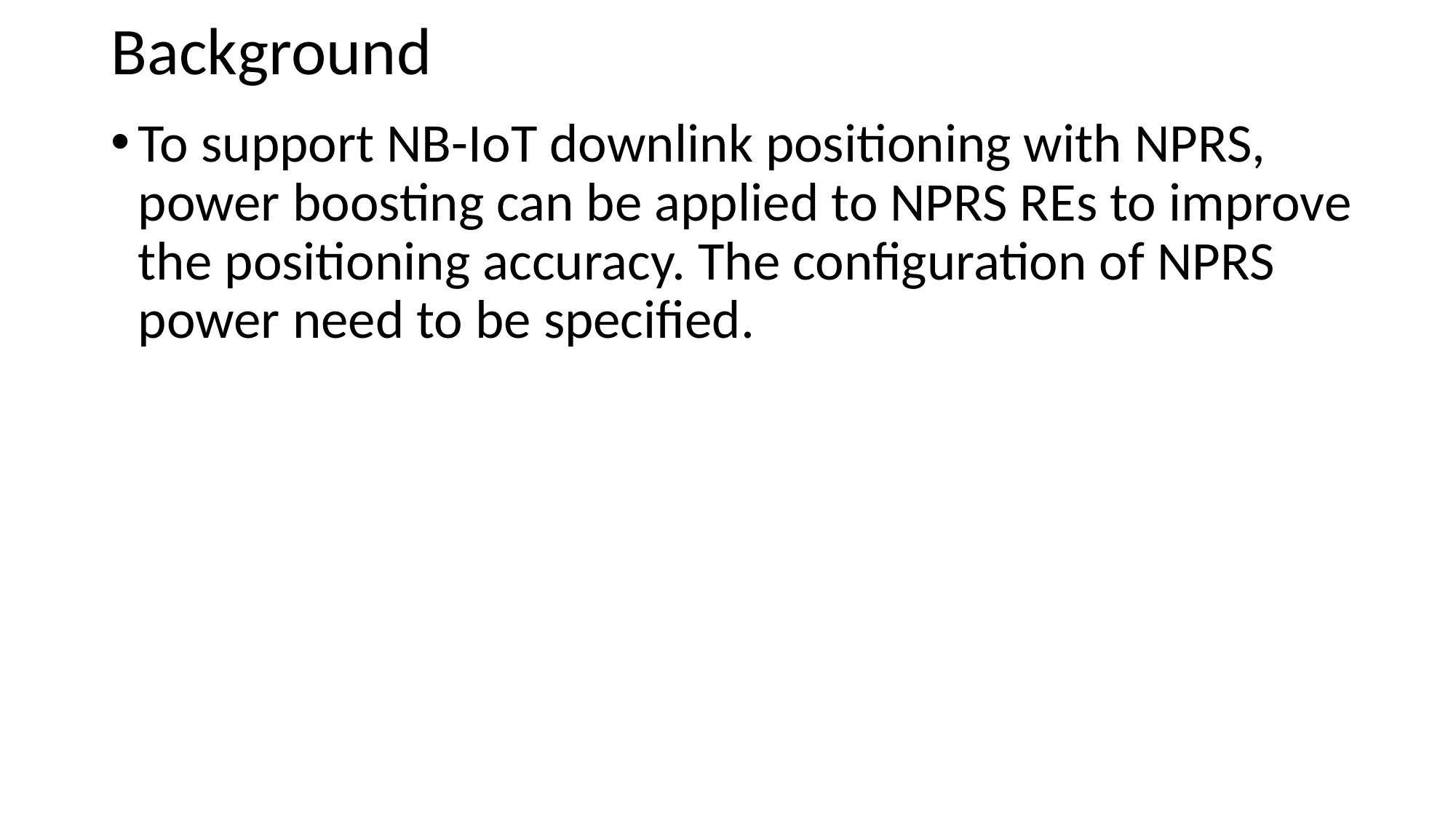

# Background
To support NB-IoT downlink positioning with NPRS, power boosting can be applied to NPRS REs to improve the positioning accuracy. The configuration of NPRS power need to be specified.